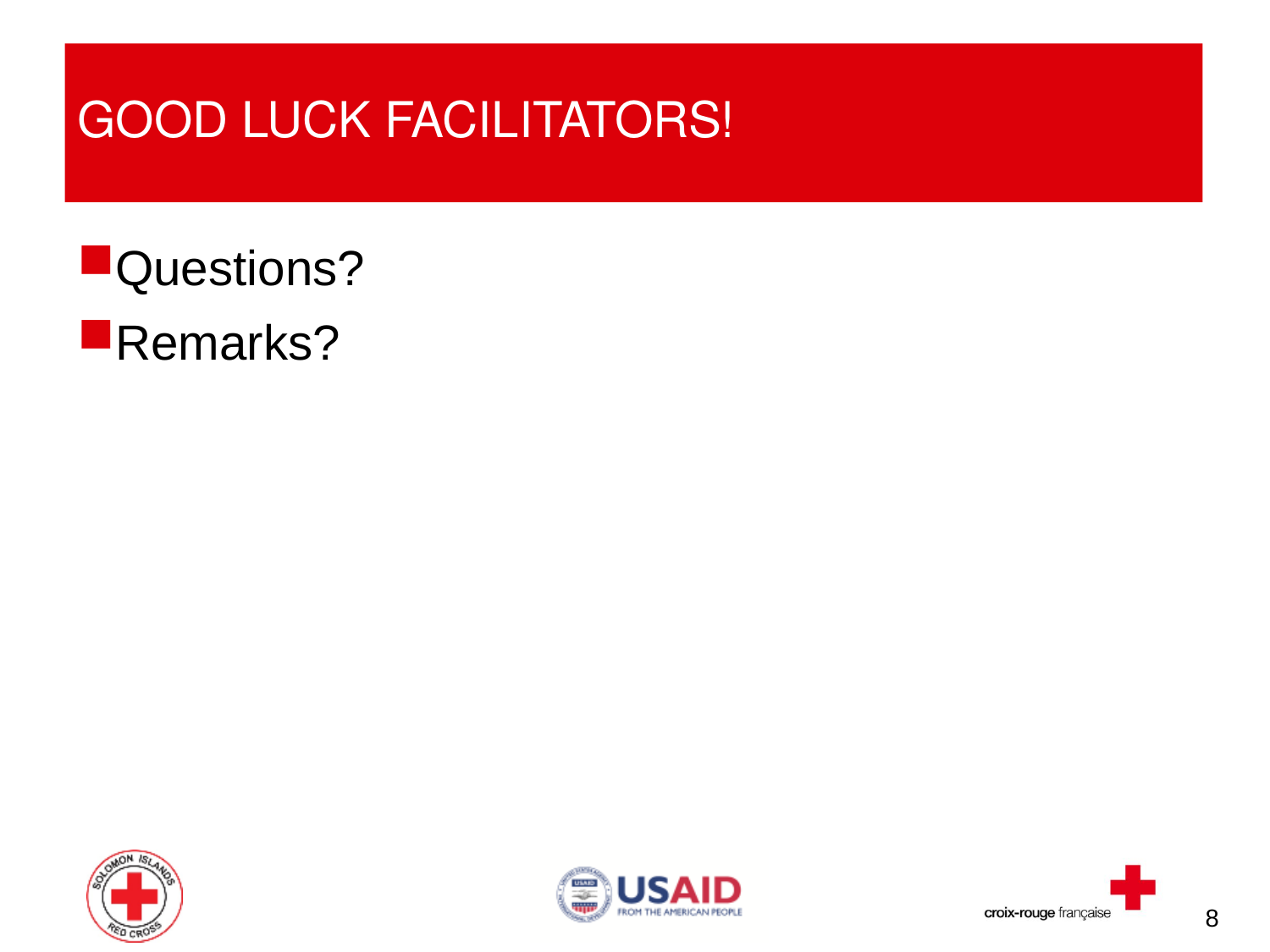

# Good luck facilitators!
Questions?
Remarks?
8